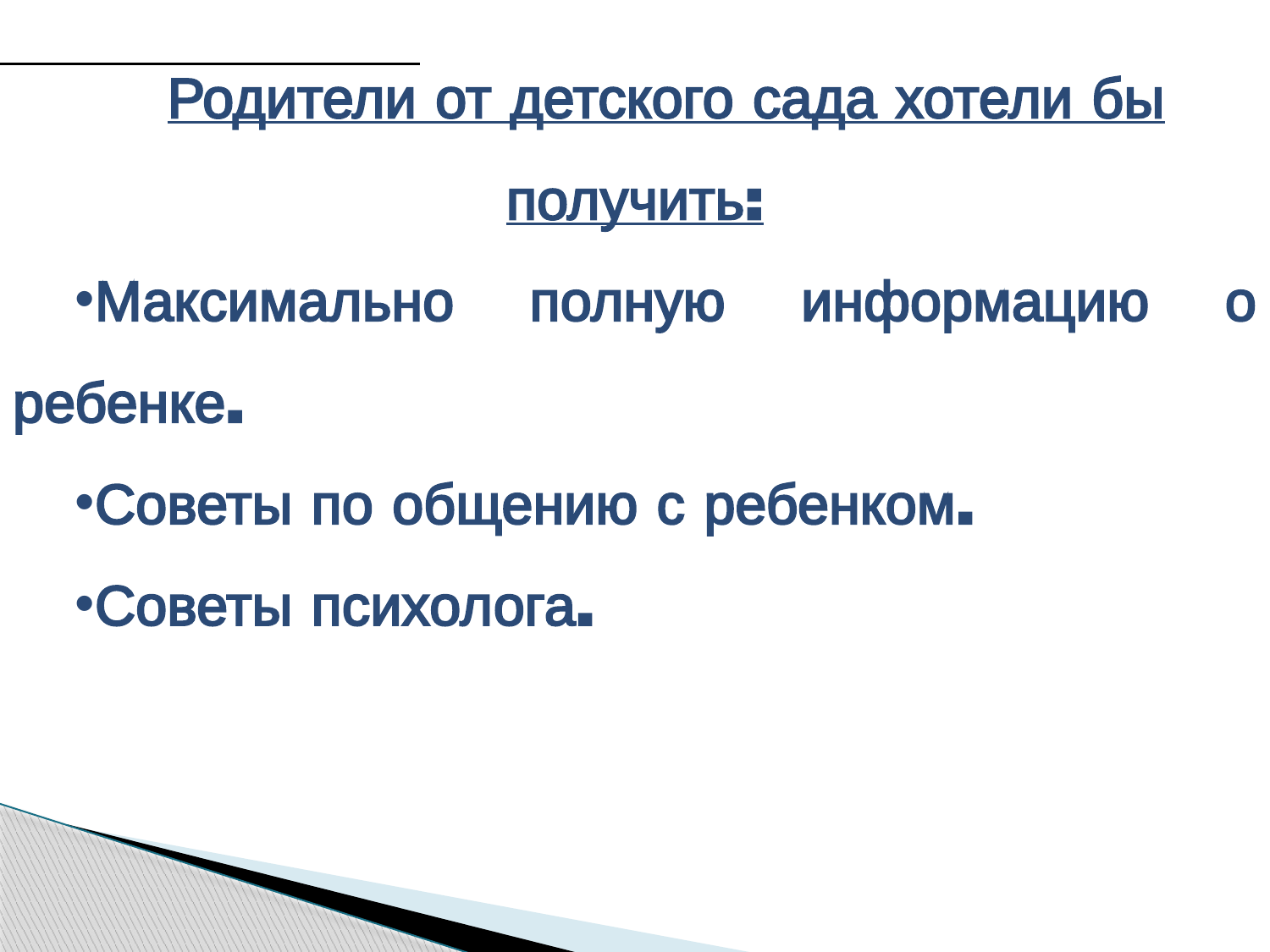

Родители от детского сада хотели бы получить:
Максимально полную информацию о ребенке.
Советы по общению с ребенком.
Советы психолога.